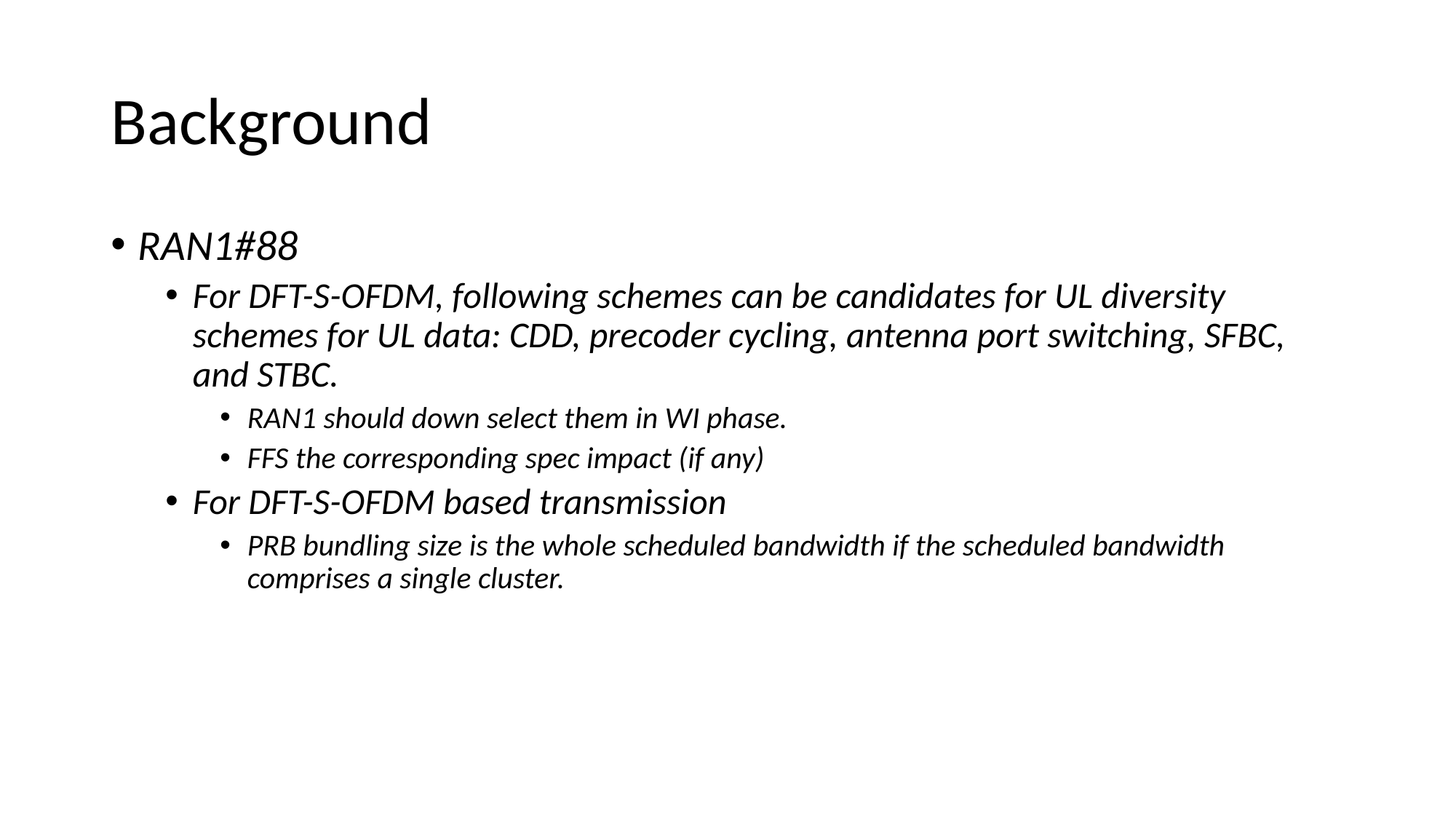

# Background
RAN1#88
For DFT-S-OFDM, following schemes can be candidates for UL diversity schemes for UL data: CDD, precoder cycling, antenna port switching, SFBC, and STBC.
RAN1 should down select them in WI phase.
FFS the corresponding spec impact (if any)
For DFT-S-OFDM based transmission
PRB bundling size is the whole scheduled bandwidth if the scheduled bandwidth comprises a single cluster.